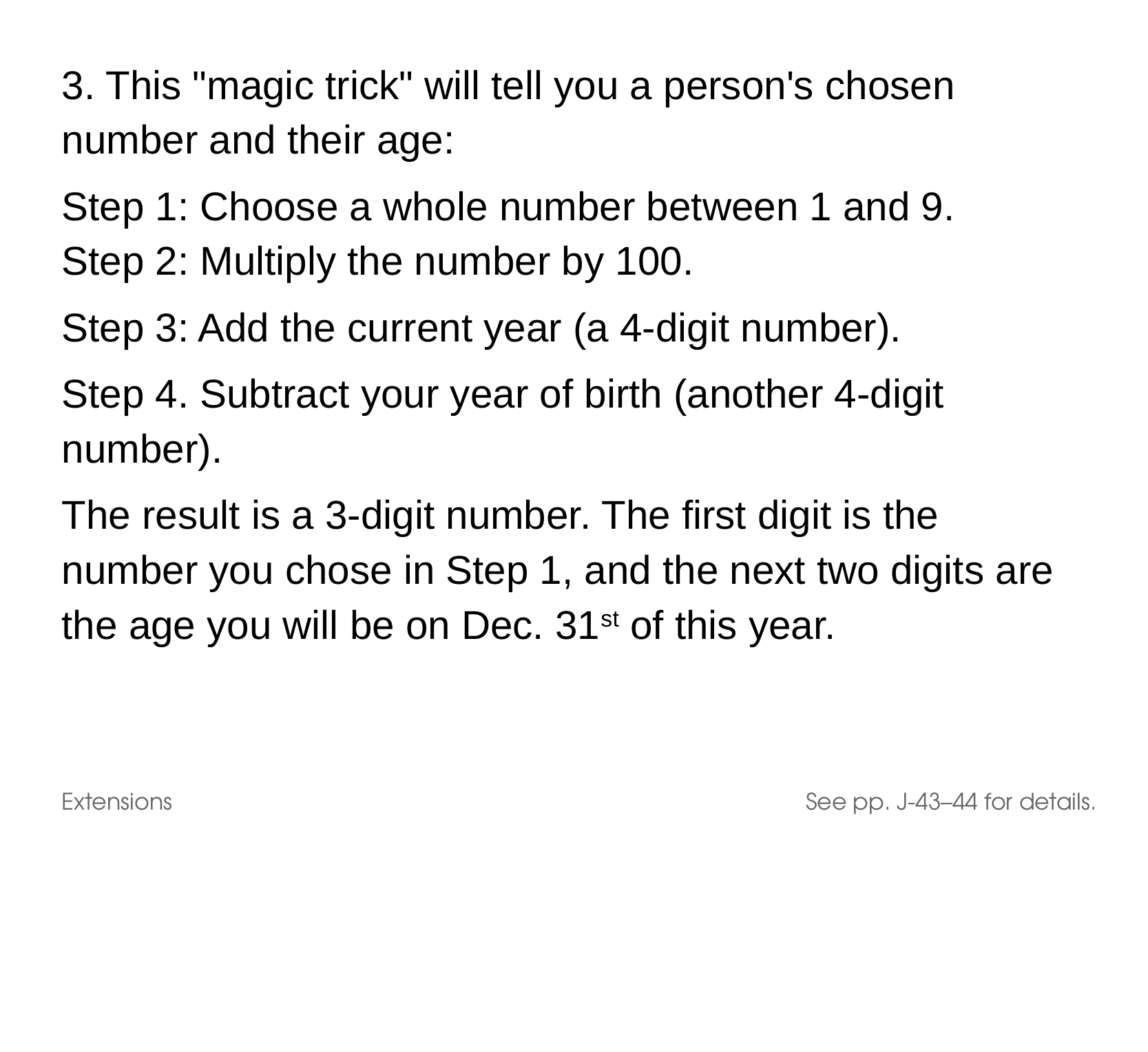

3. This "magic trick" will tell you a person's chosen number and their age:
Step 1: Choose a whole number between 1 and 9.
Step 2: Multiply the number by 100.
Step 3: Add the current year (a 4-digit number).
Step 4. Subtract your year of birth (another 4-digit number).
The result is a 3-digit number. The first digit is the number you chose in Step 1, and the next two digits are the age you will be on Dec. 31st of this year.
Extensions
See pp. J-43–44 for details.